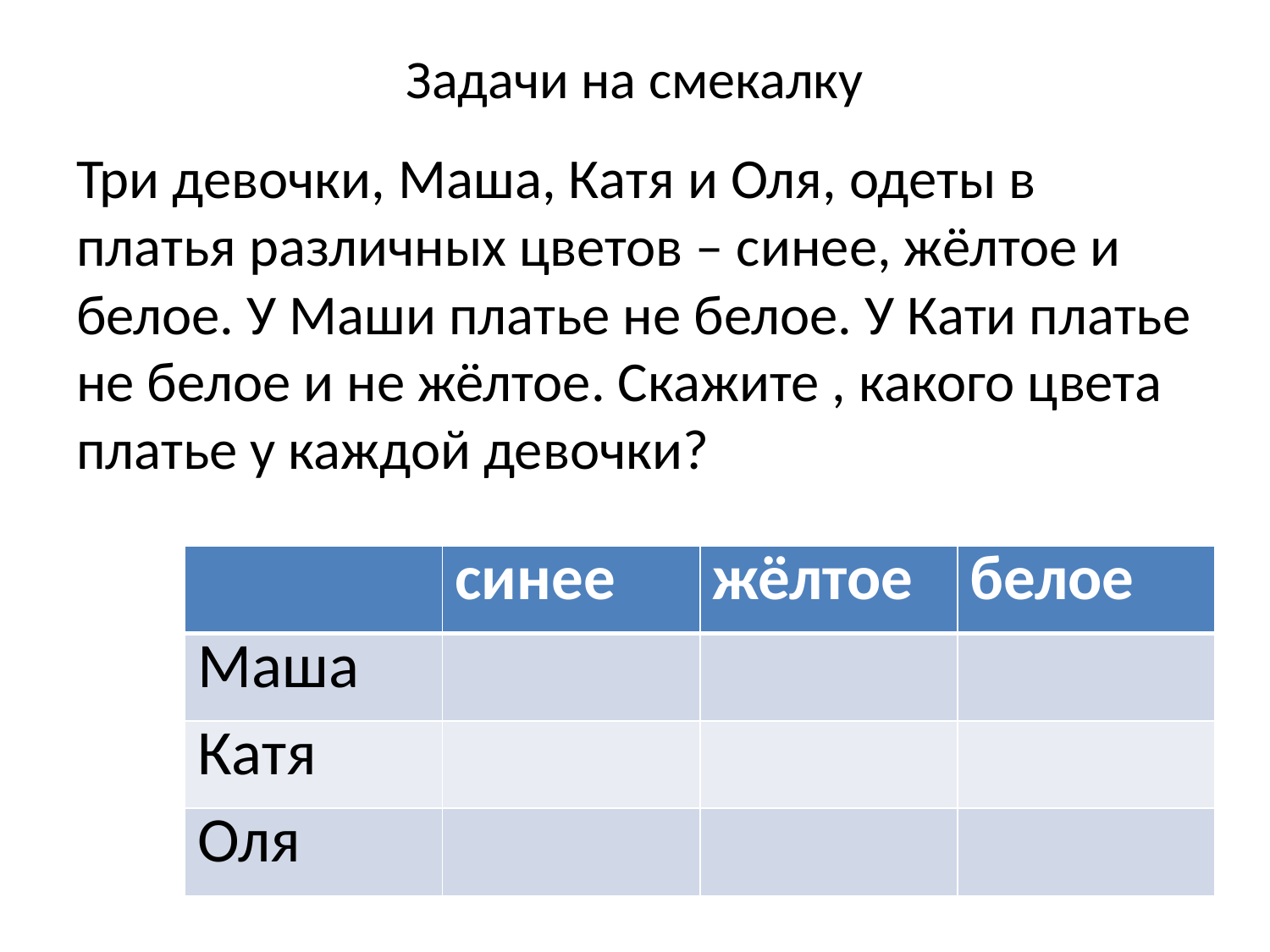

# Задачи на смекалку
Три девочки, Маша, Катя и Оля, одеты в платья различных цветов – синее, жёлтое и белое. У Маши платье не белое. У Кати платье не белое и не жёлтое. Скажите , какого цвета платье у каждой девочки?

|  | синее | жёлтое | белое |
| --- | --- | --- | --- |
| Маша |  |  |  |
| Катя |  |  |  |
| Оля |  |  |  |